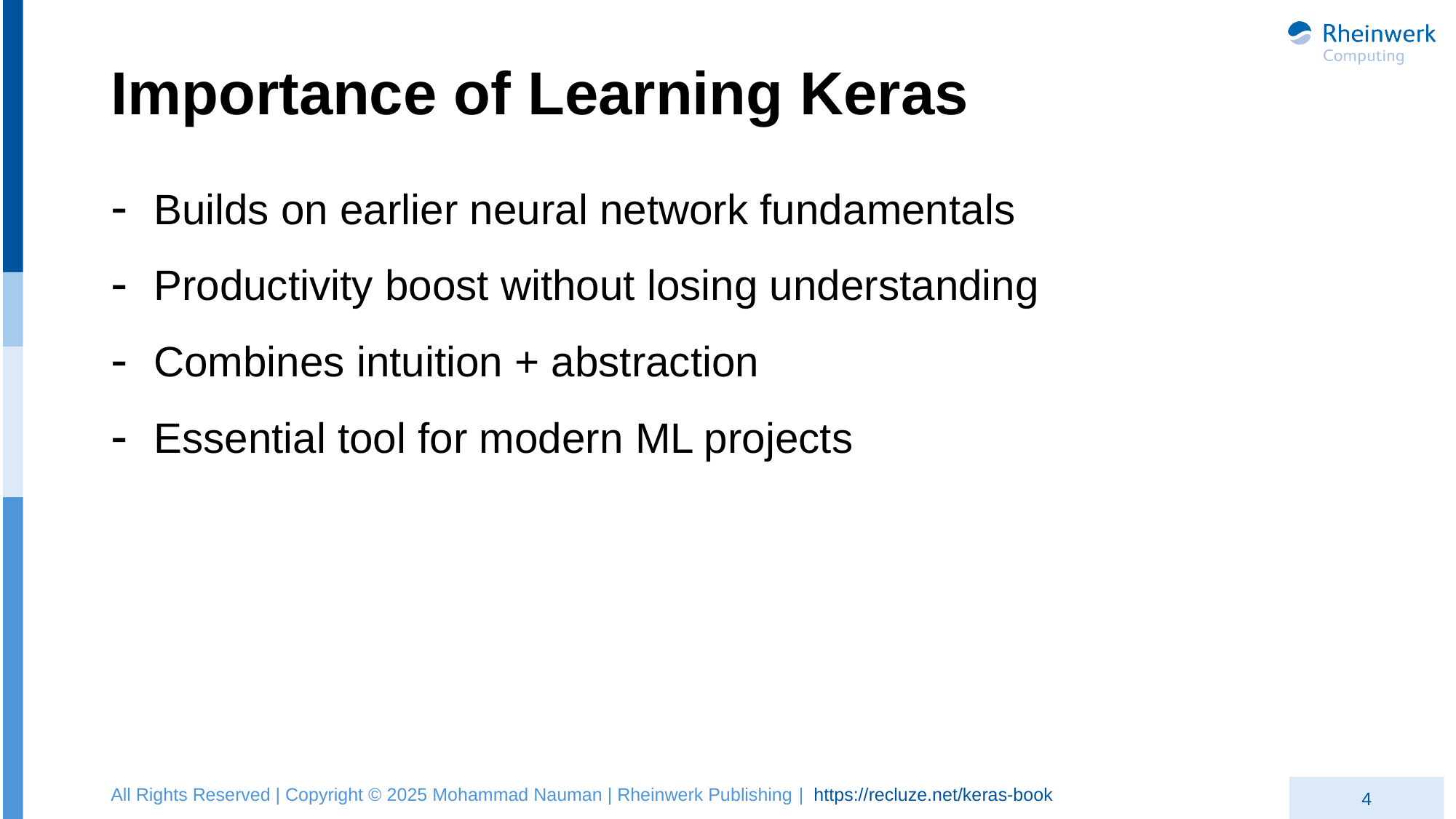

# Importance of Learning Keras
Builds on earlier neural network fundamentals
Productivity boost without losing understanding
Combines intuition + abstraction
Essential tool for modern ML projects